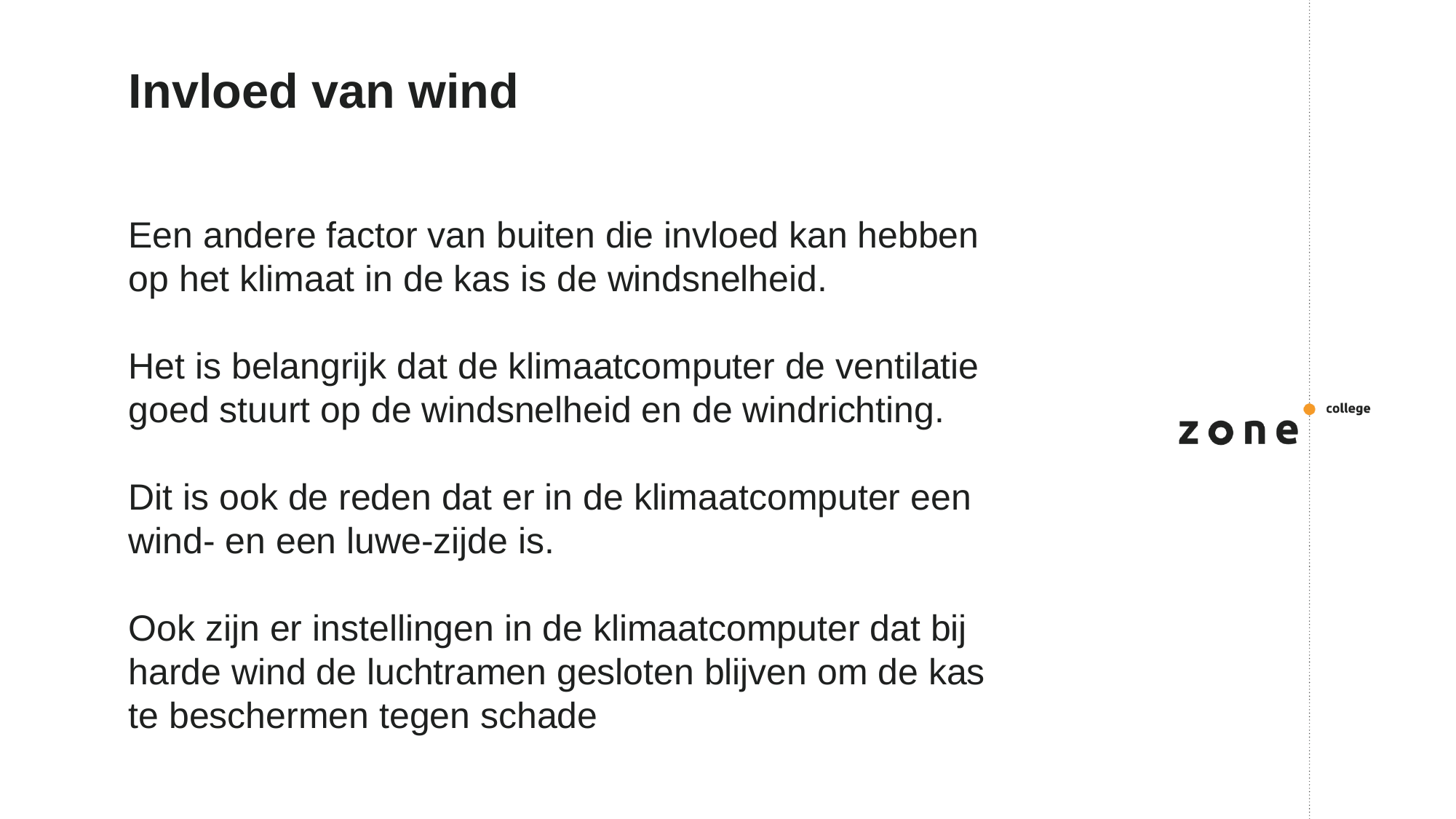

# Invloed van wind
Een andere factor van buiten die invloed kan hebben op het klimaat in de kas is de windsnelheid.

Het is belangrijk dat de klimaatcomputer de ventilatie goed stuurt op de windsnelheid en de windrichting.

Dit is ook de reden dat er in de klimaatcomputer een wind- en een luwe-zijde is.

Ook zijn er instellingen in de klimaatcomputer dat bij harde wind de luchtramen gesloten blijven om de kas te beschermen tegen schade